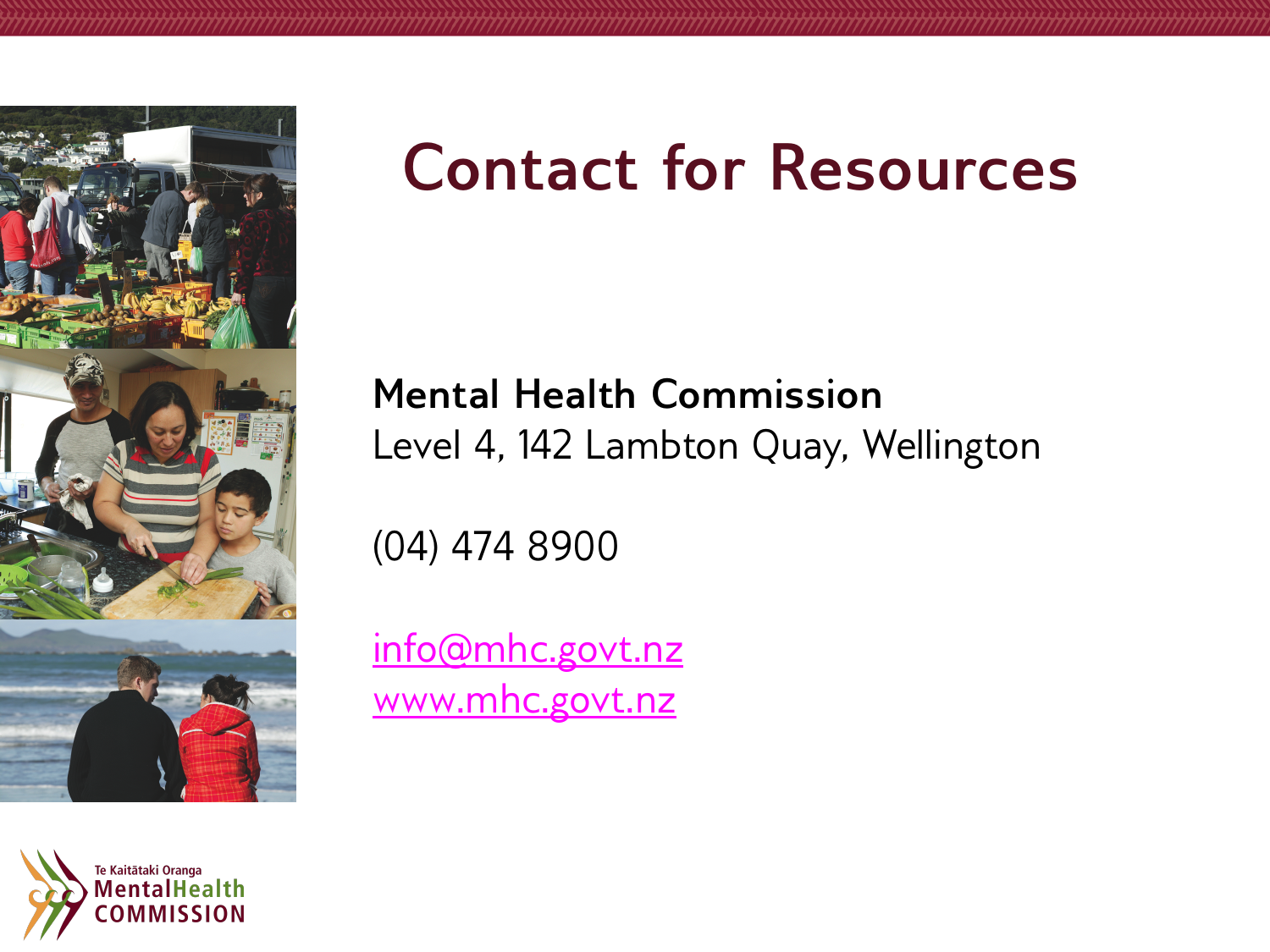

# Contact for Resources
Mental Health Commission
Level 4, 142 Lambton Quay, Wellington

(04) 474 8900

info@mhc.govt.nz
www.mhc.govt.nz